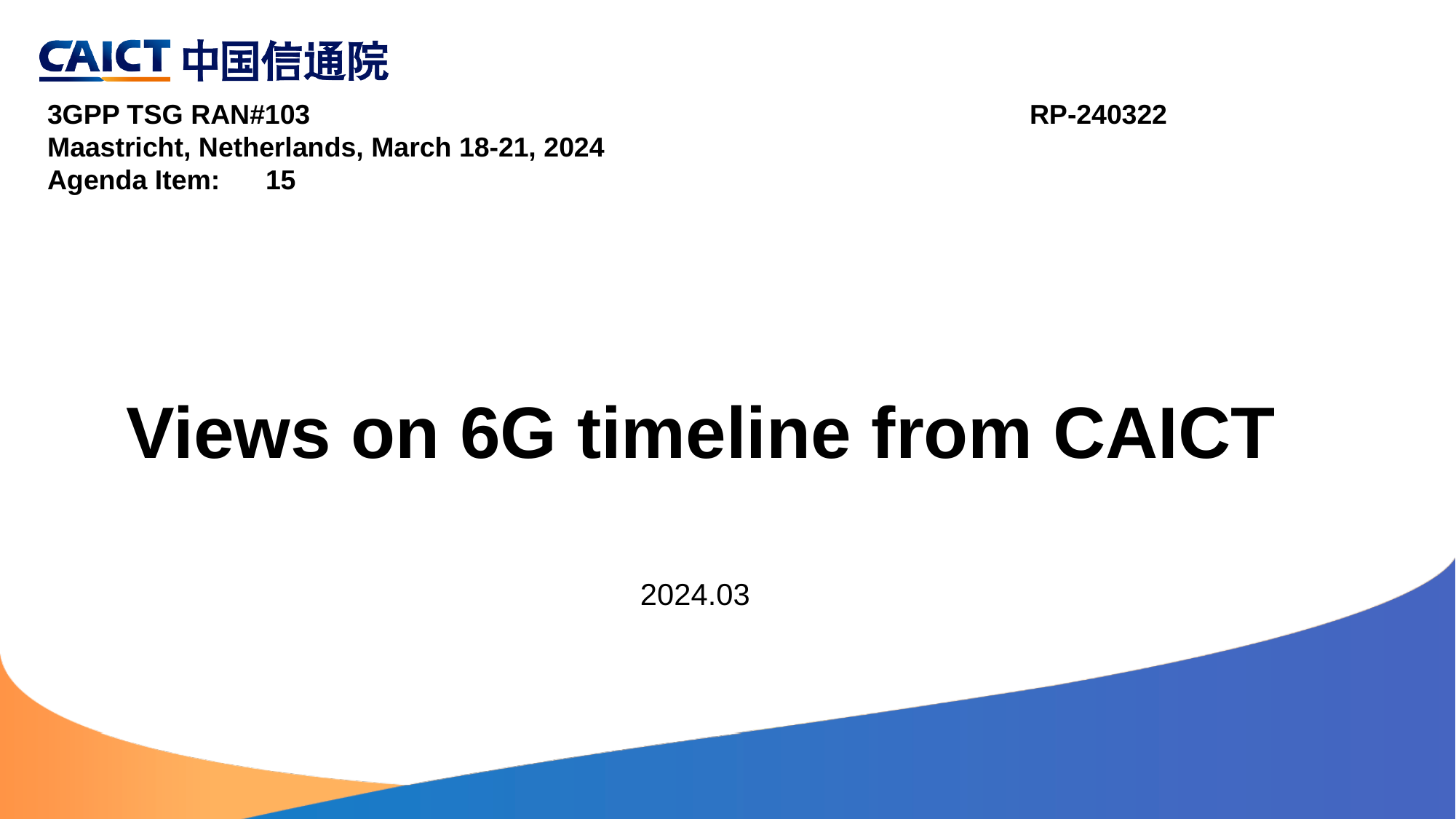

3GPP TSG RAN#103						    	RP-240322
Maastricht, Netherlands, March 18-21, 2024
Agenda Item:	15
Views on 6G timeline from CAICT
2024.03